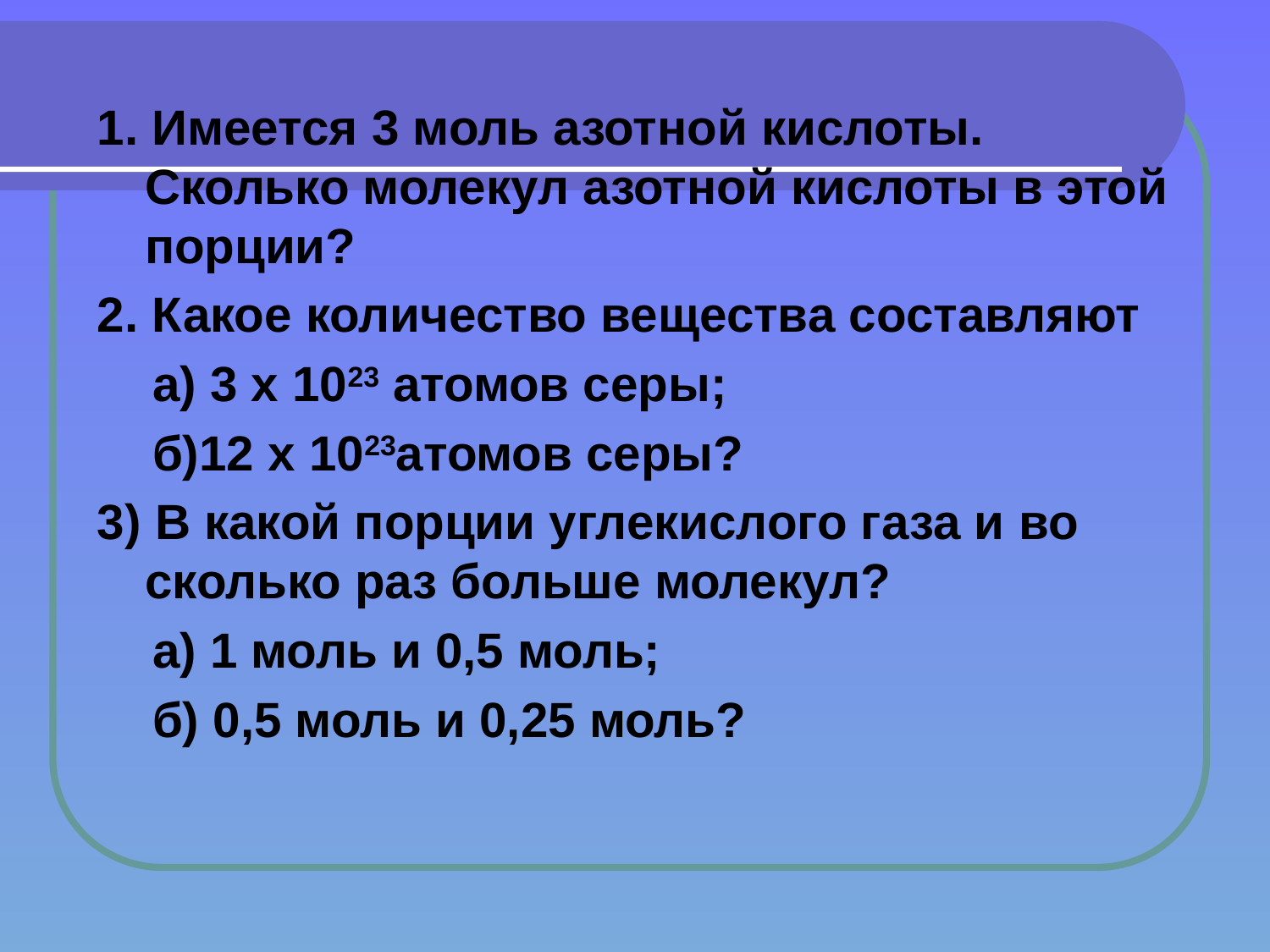

1. Имеется 3 моль азотной кислоты. Сколько молекул азотной кислоты в этой порции?
2. Какое количество вещества составляют
    а) 3 x 1023 атомов серы;
    б)12 x 1023атомов серы?
3) В какой порции углекислого газа и во сколько раз больше молекул?
    а) 1 моль и 0,5 моль;
    б) 0,5 моль и 0,25 моль?